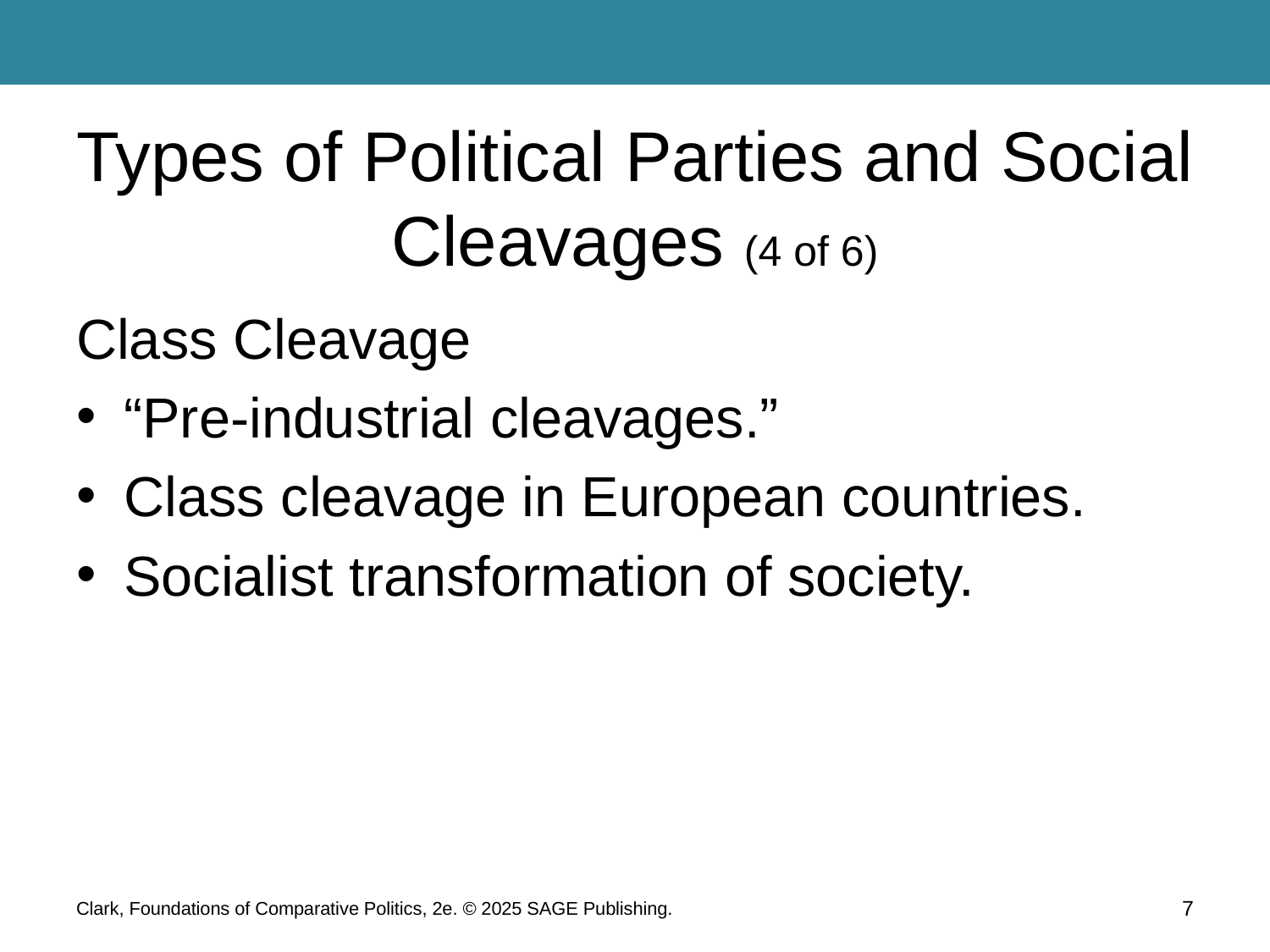

# Types of Political Parties and Social Cleavages (4 of 6)
Class Cleavage
“Pre-industrial cleavages.”
Class cleavage in European countries.
Socialist transformation of society.

Clark, Foundations of Comparative Politics, 2e. © 2025 SAGE Publishing.
7